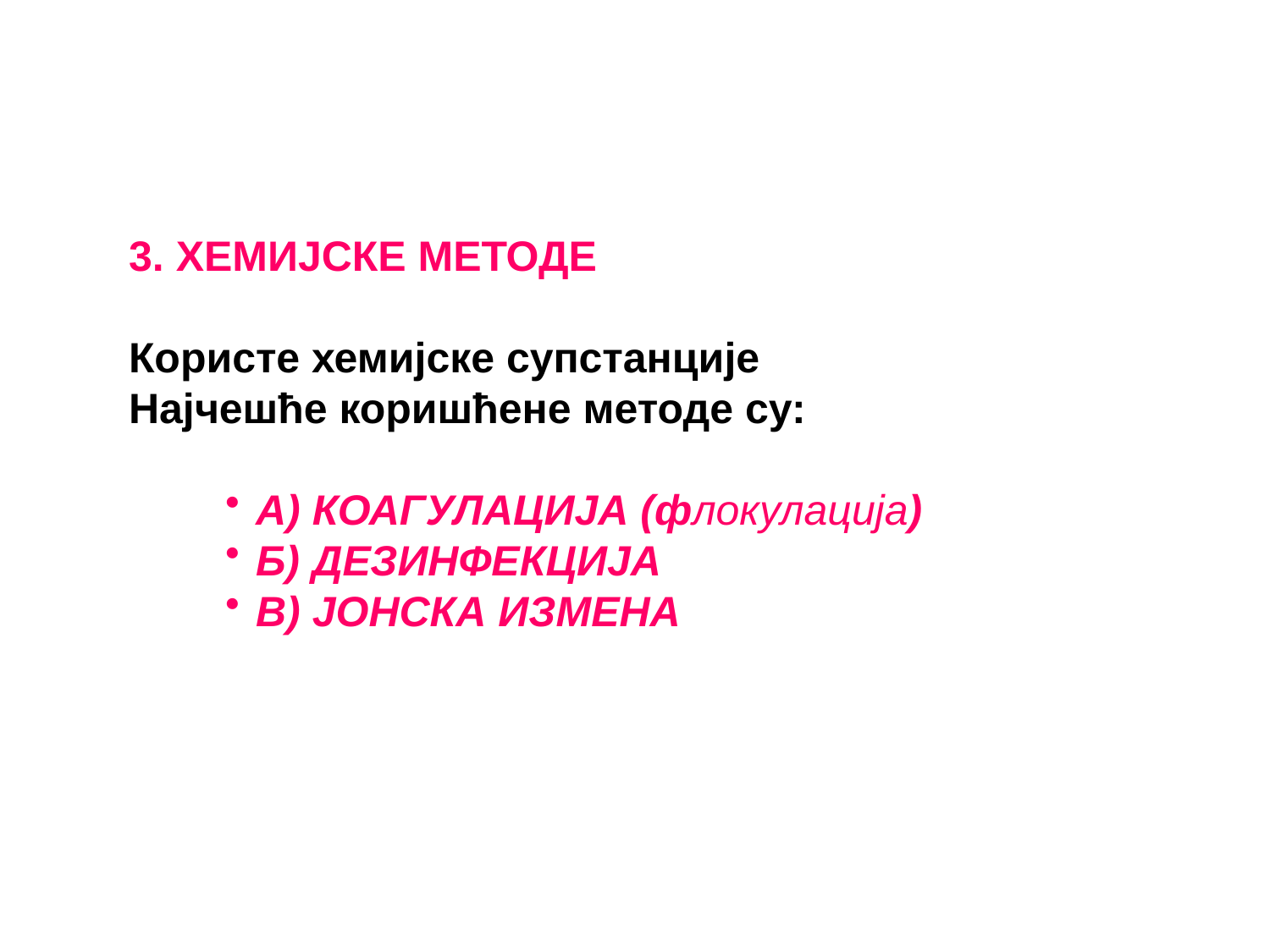

3. ХЕМИЈСКЕ МЕТОДЕ

Користе хемијске супстанције
Најчешће коришћене методе су:

А) КОАГУЛАЦИЈА (флокулација)
Б) ДЕЗИНФЕКЦИЈА
В) ЈОНСКА ИЗМЕНА